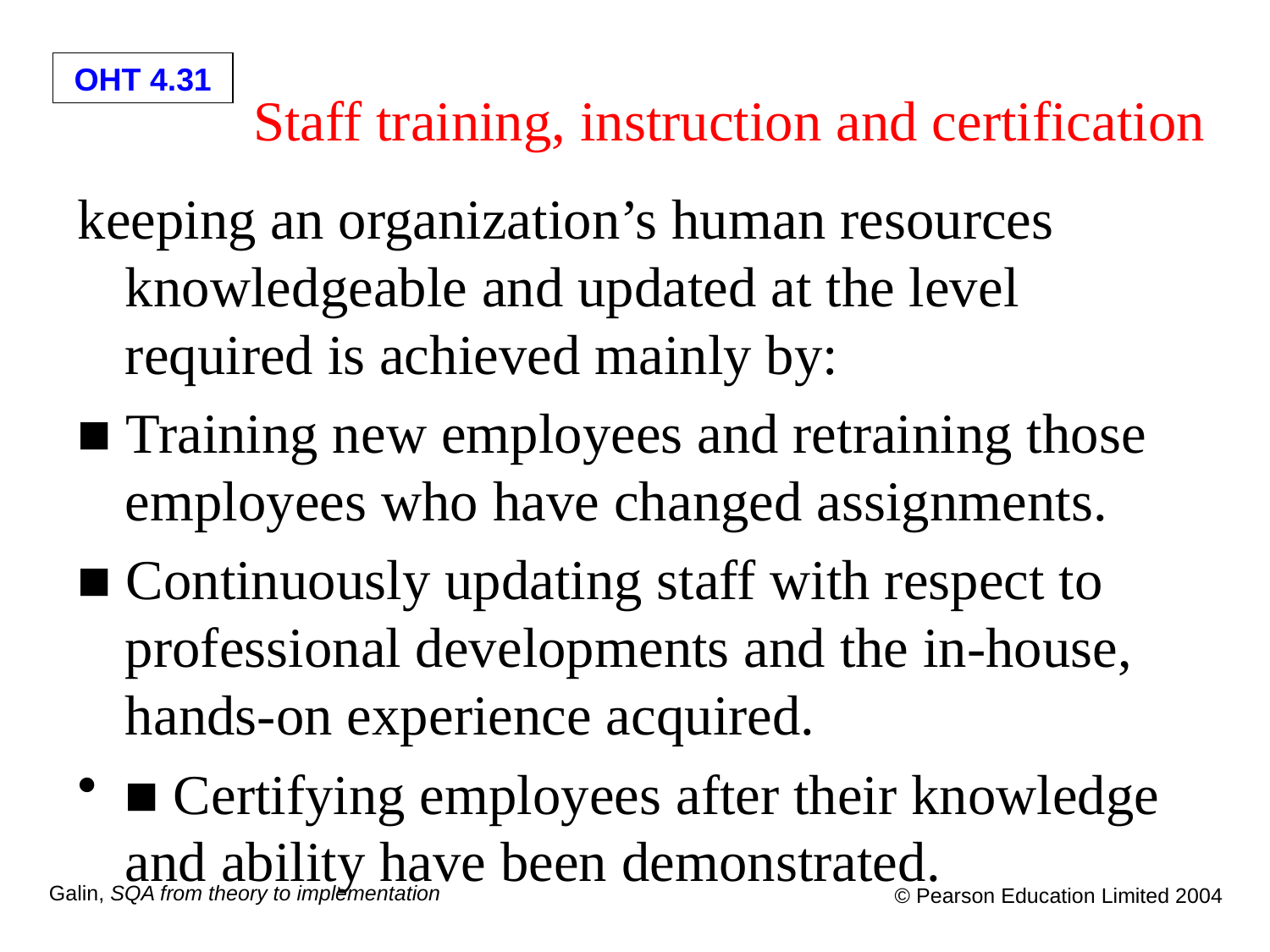

# Staff training, instruction and certification
keeping an organization’s human resources knowledgeable and updated at the level required is achieved mainly by:
■ Training new employees and retraining those employees who have changed assignments.
■ Continuously updating staff with respect to professional developments and the in-house, hands-on experience acquired.
■ Certifying employees after their knowledge and ability have been demonstrated.